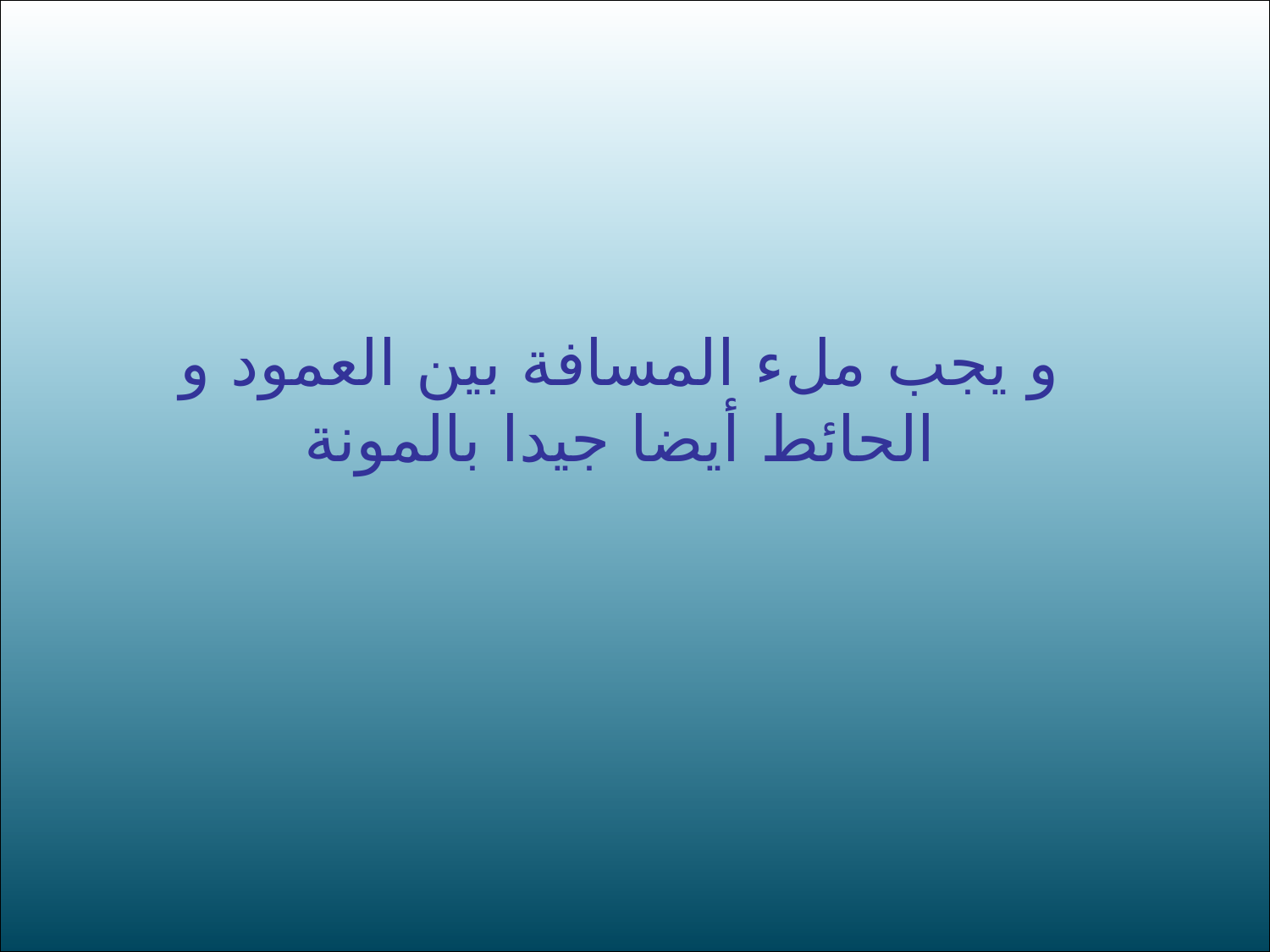

و يجب ملء المسافة بين العمود و الحائط أيضا جيدا بالمونة